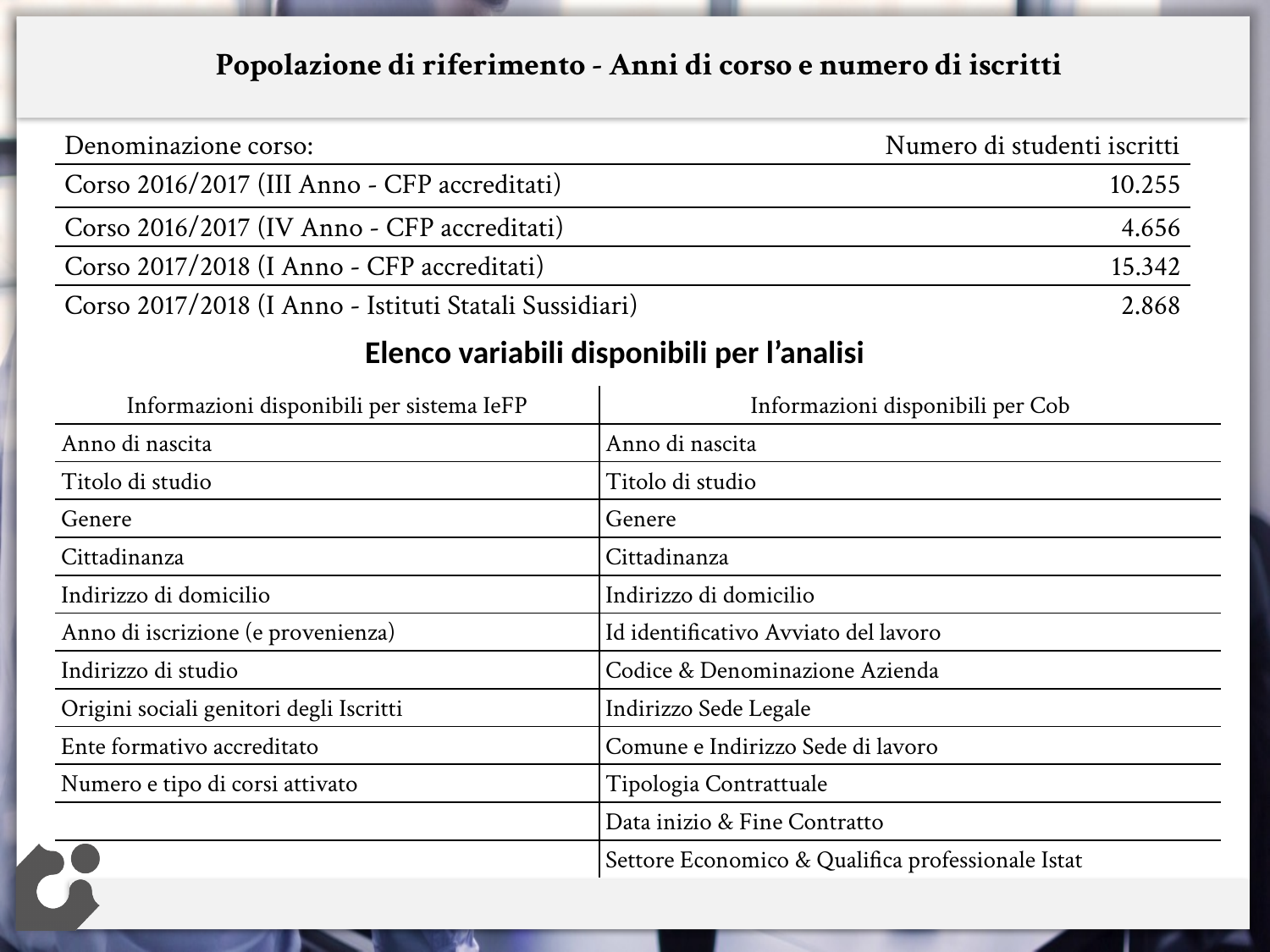

Popolazione di riferimento - Anni di corso e numero di iscritti
| Denominazione corso: | Numero di studenti iscritti |  |
| --- | --- | --- |
| Corso 2016/2017 (III Anno - CFP accreditati) |  | 10.255 |
| Corso 2016/2017 (IV Anno - CFP accreditati) |  | 4.656 |
| Corso 2017/2018 (I Anno - CFP accreditati) |  | 15.342 |
| Corso 2017/2018 (I Anno - Istituti Statali Sussidiari) |  | 2.868 |
Elenco variabili disponibili per l’analisi
| Informazioni disponibili per sistema IeFP | Informazioni disponibili per Cob |
| --- | --- |
| Anno di nascita | Anno di nascita |
| Titolo di studio | Titolo di studio |
| Genere | Genere |
| Cittadinanza | Cittadinanza |
| Indirizzo di domicilio | Indirizzo di domicilio |
| Anno di iscrizione (e provenienza) | Id identificativo Avviato del lavoro |
| Indirizzo di studio | Codice & Denominazione Azienda |
| Origini sociali genitori degli Iscritti | Indirizzo Sede Legale |
| Ente formativo accreditato | Comune e Indirizzo Sede di lavoro |
| Numero e tipo di corsi attivato | Tipologia Contrattuale |
|  | Data inizio & Fine Contratto |
|  | Settore Economico & Qualifica professionale Istat |